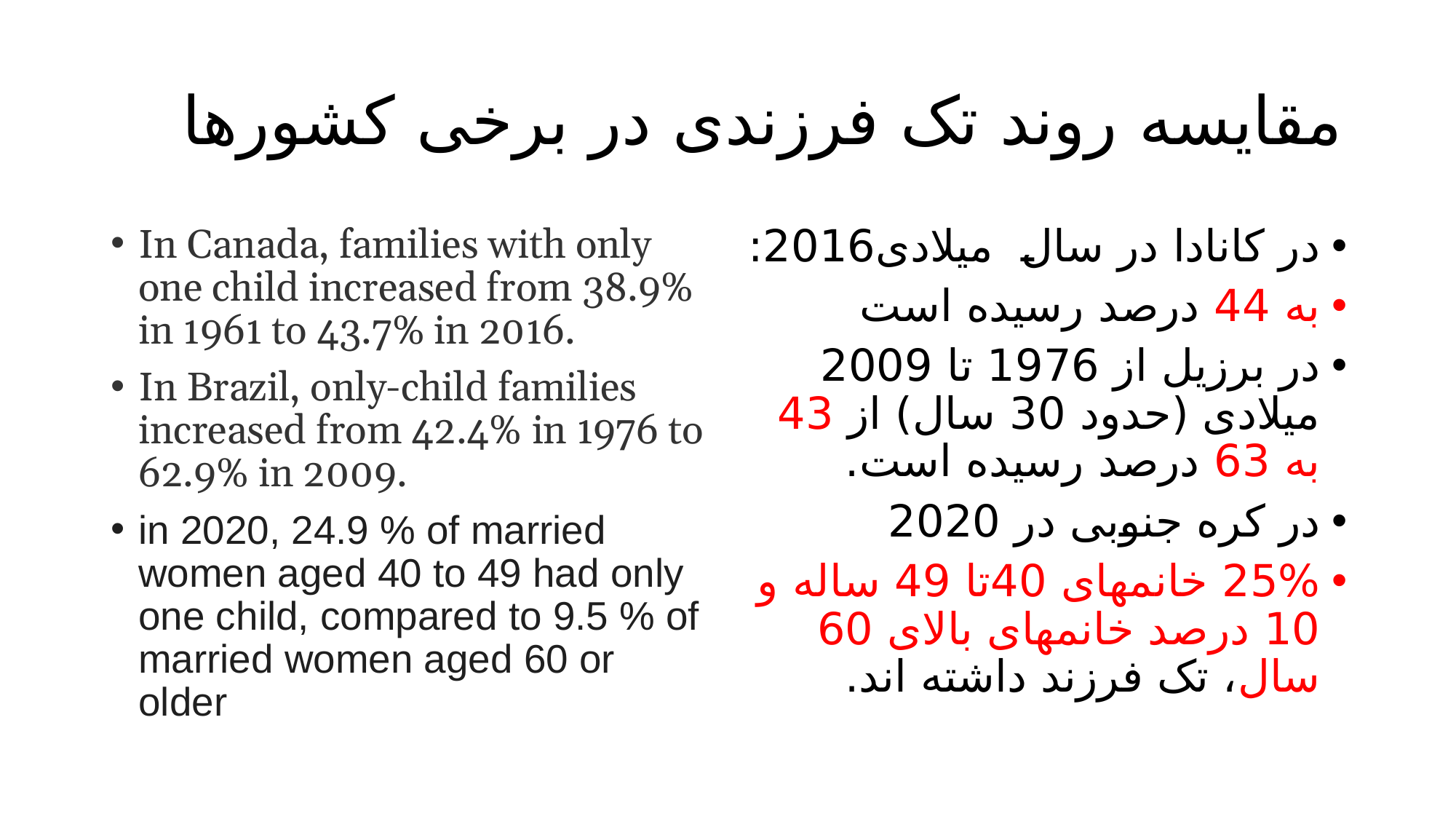

# مقایسه روند تک فرزندی در برخی کشورها
In Canada, families with only one child increased from 38.9% in 1961 to 43.7% in 2016.
In Brazil, only-child families increased from 42.4% in 1976 to 62.9% in 2009.
in 2020, 24.9 % of married women aged 40 to 49 had only one child, compared to 9.5 % of married women aged 60 or older
در کانادا در سال  میلادی2016:
به 44 درصد رسیده است
در برزیل از 1976 تا 2009 میلادی (حدود 30 سال) از 43 به 63 درصد رسیده است.
در کره جنوبی در 2020
25% خانمهای 40تا 49 ساله و 10 درصد خانمهای بالای 60 سال، تک فرزند داشته اند.